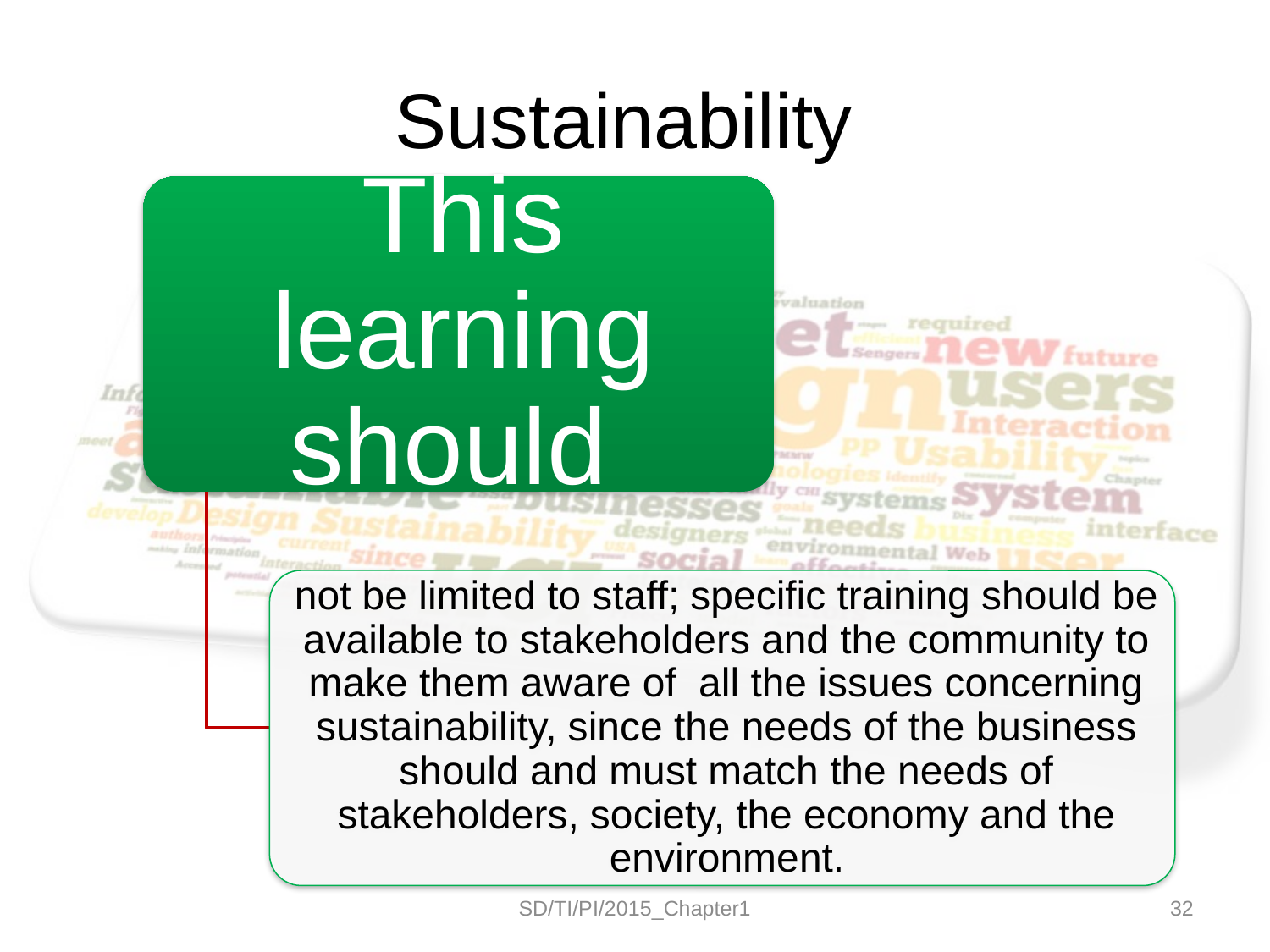

# Sustainability
This learning should
not be limited to staff; specific training should be available to stakeholders and the community to make them aware of  all the issues concerning sustainability, since the needs of the business should and must match the needs of stakeholders, society, the economy and the environment.
SD/TI/PI/2015_Chapter1
32